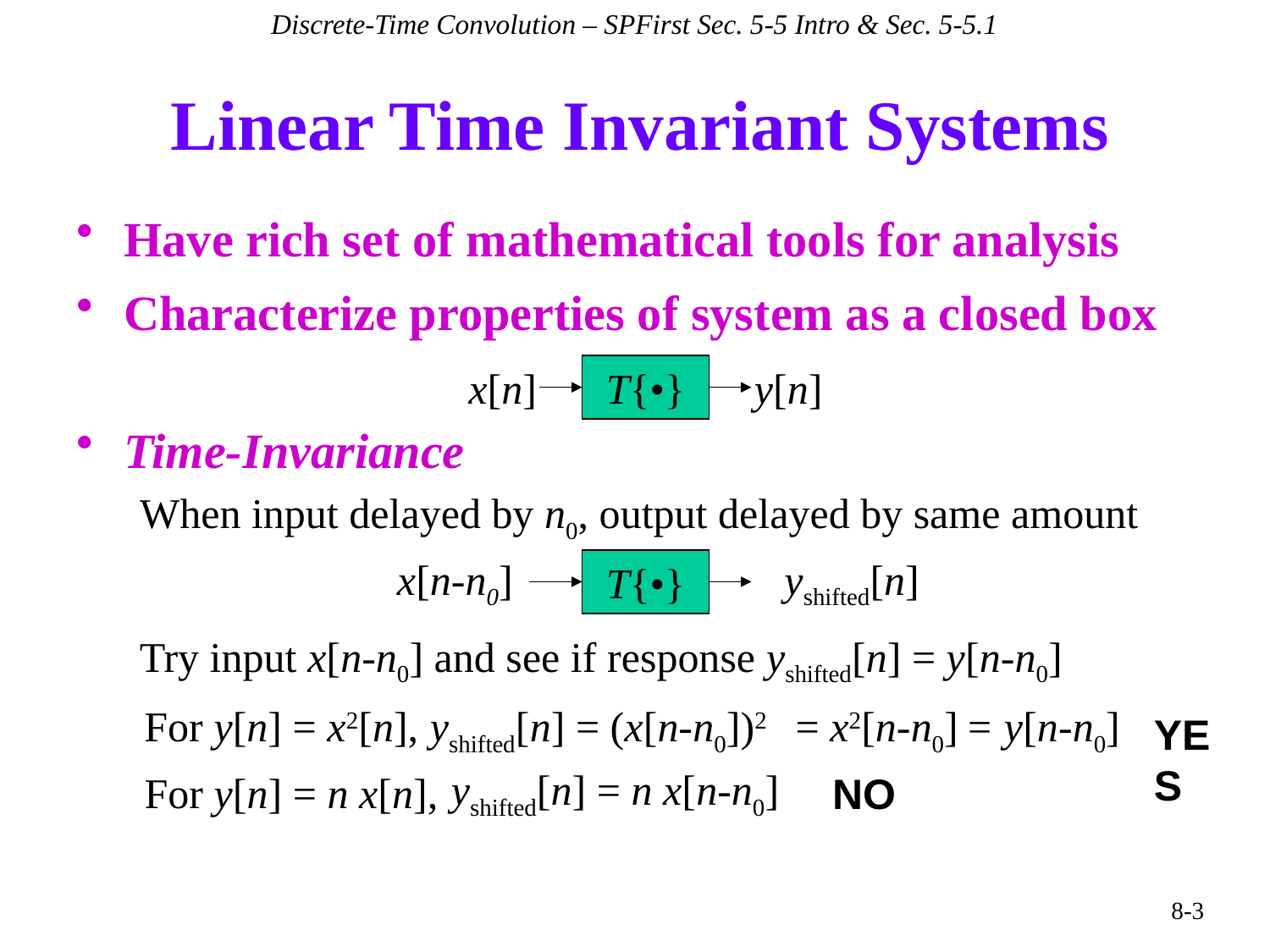

Discrete-Time Convolution – SPFirst Sec. 5-5 Intro & Sec. 5-5.1
# Linear Time Invariant Systems
Have rich set of mathematical tools for analysis
Characterize properties of system as a closed box

x[n]
T{•}
y[n]
Time-Invariance
When input delayed by n0, output delayed by same amount
x[n-n0]
T{•}
yshifted[n]
Try input x[n-n0] and see if response yshifted[n] = y[n-n0]
For y[n] = x2[n],
yshifted[n] = (x[n-n0])2
= x2[n-n0]
= y[n-n0]
YES
yshifted[n] = n x[n-n0]
For y[n] = n x[n],
NO
8-3